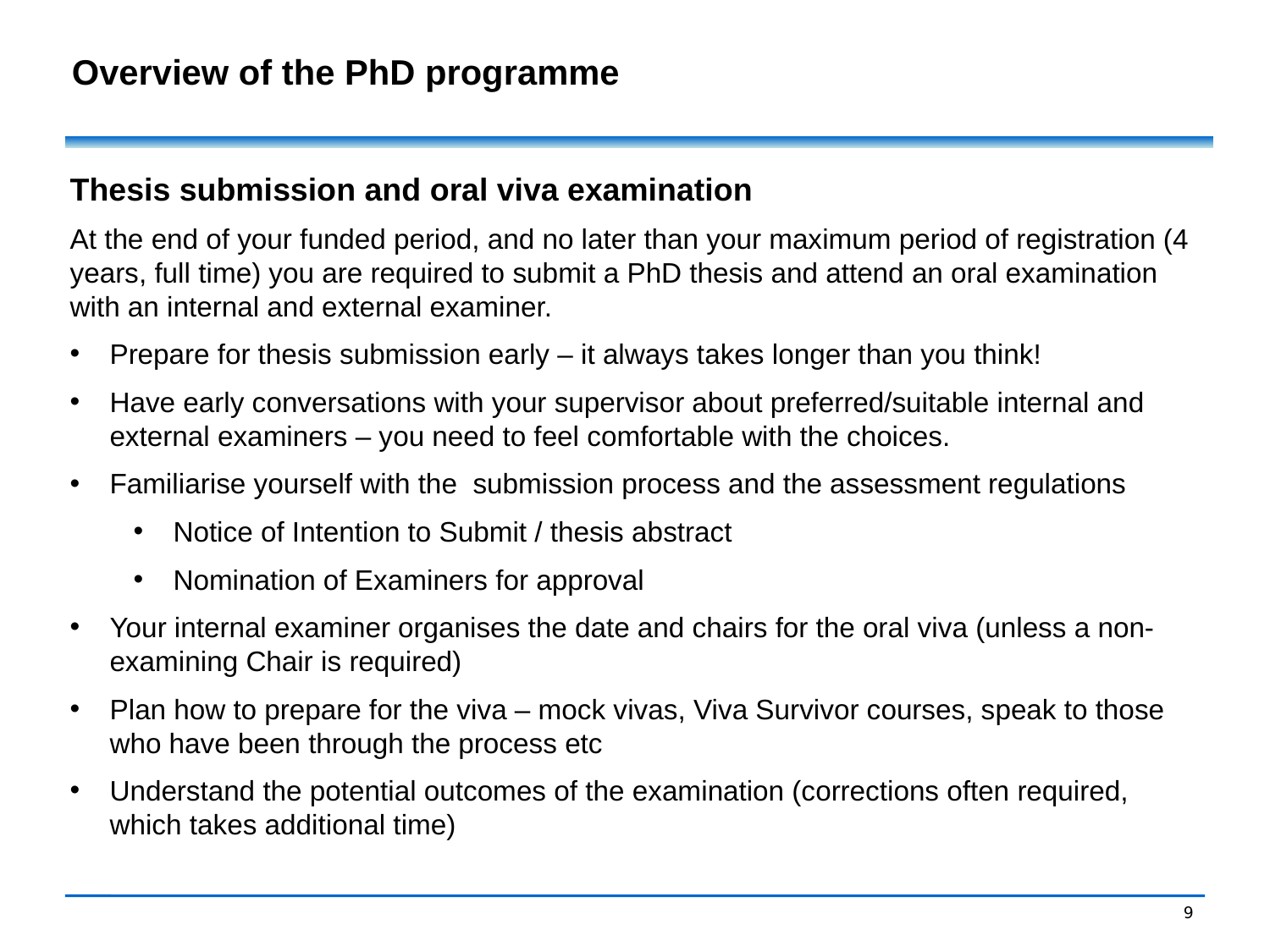

# Overview of the PhD programme
Thesis submission and oral viva examination
At the end of your funded period, and no later than your maximum period of registration (4 years, full time) you are required to submit a PhD thesis and attend an oral examination with an internal and external examiner.
Prepare for thesis submission early – it always takes longer than you think!
Have early conversations with your supervisor about preferred/suitable internal and external examiners – you need to feel comfortable with the choices.
Familiarise yourself with the  submission process and the assessment regulations
Notice of Intention to Submit / thesis abstract
Nomination of Examiners for approval
Your internal examiner organises the date and chairs for the oral viva (unless a non-examining Chair is required)
Plan how to prepare for the viva – mock vivas, Viva Survivor courses, speak to those who have been through the process etc
Understand the potential outcomes of the examination (corrections often required, which takes additional time)

9